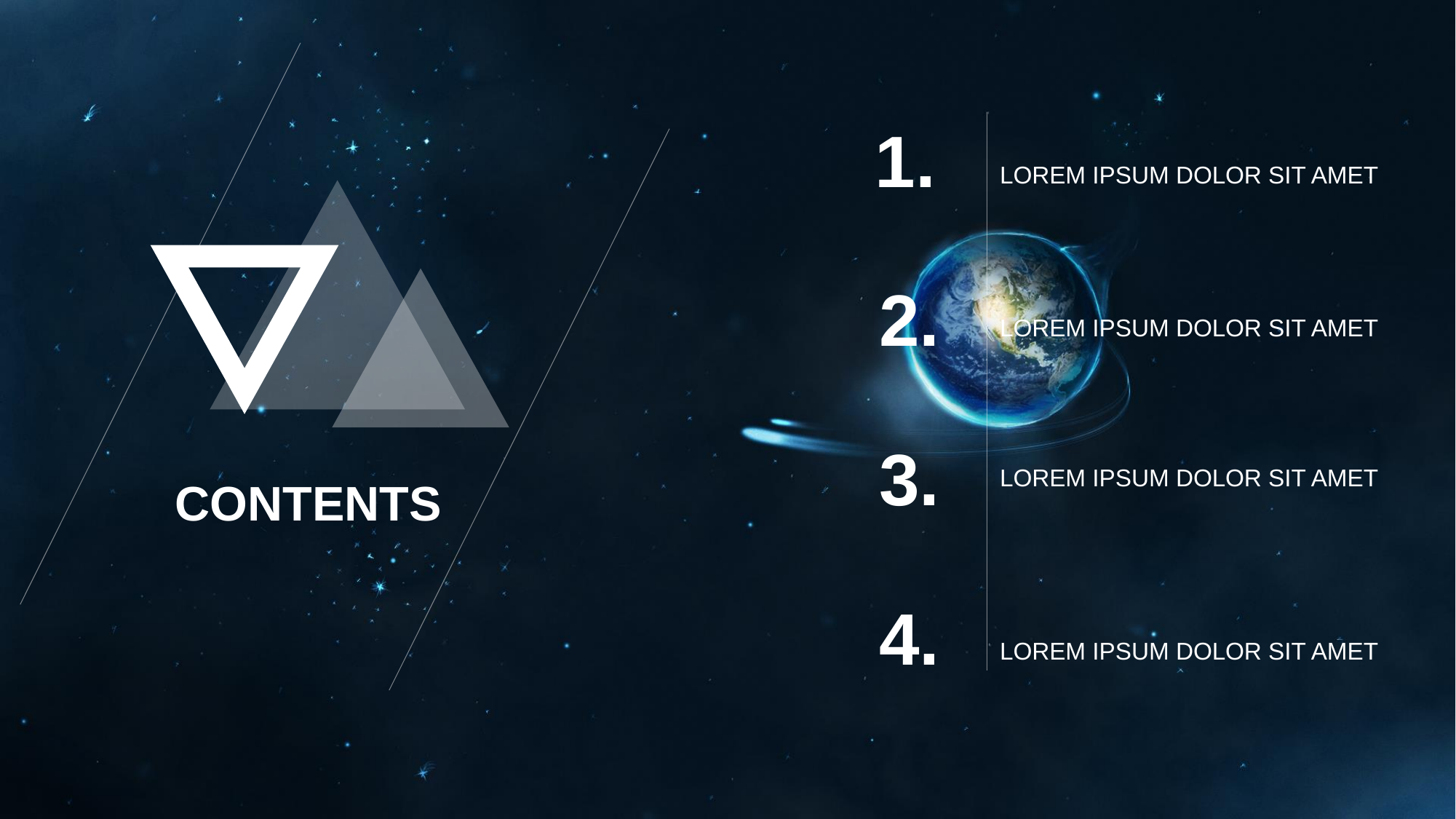

1.
LOREM IPSUM DOLOR SIT AMET

2.
LOREM IPSUM DOLOR SIT AMET
3.
LOREM IPSUM DOLOR SIT AMET
CONTENTS
4.
LOREM IPSUM DOLOR SIT AMET